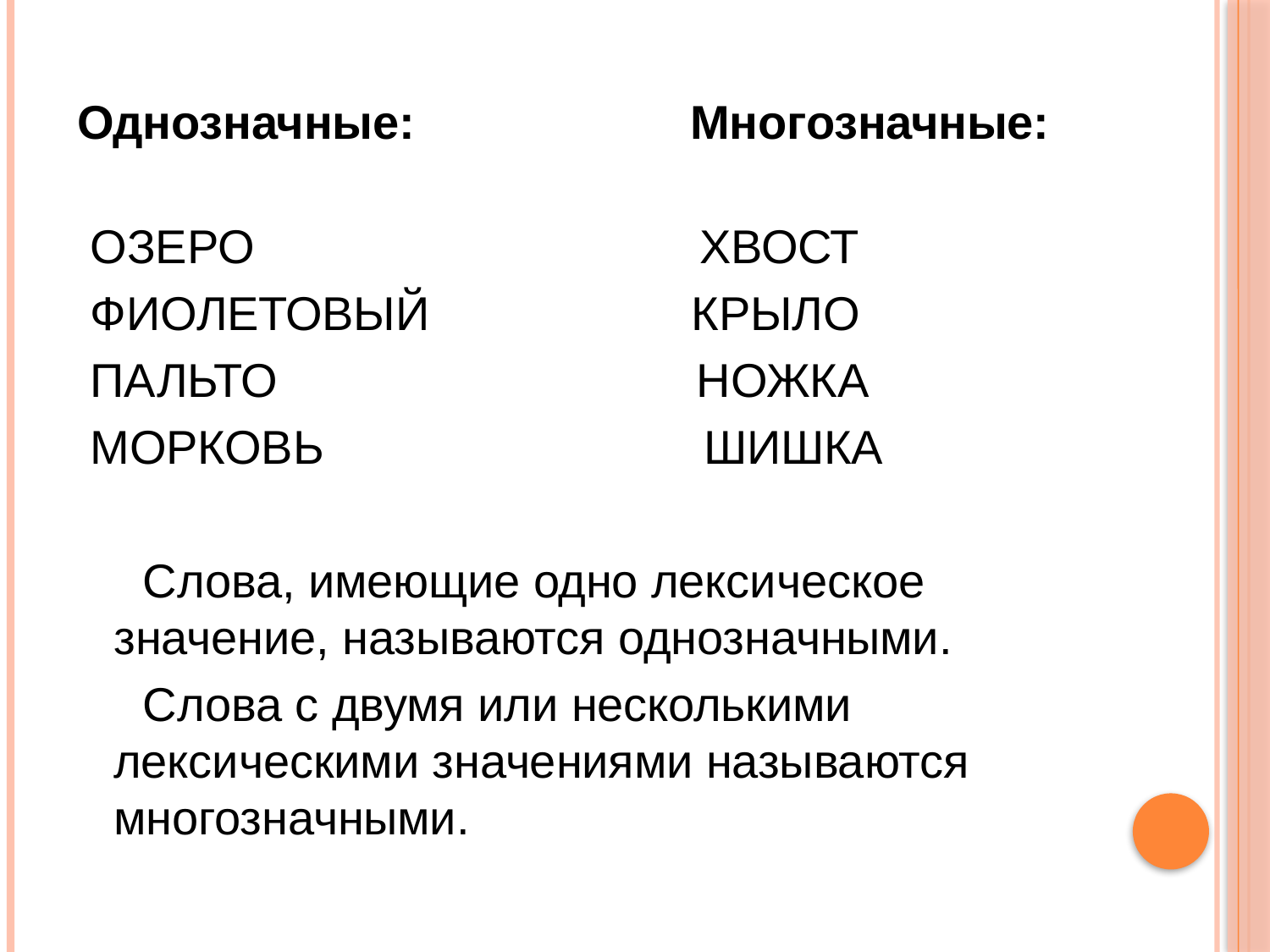

Однозначные:                     Многозначные:
 ОЗЕРО                                  ХВОСТ
 ФИОЛЕТОВЫЙ                    КРЫЛО
 ПАЛЬТО                                НОЖКА
 МОРКОВЬ                             ШИШКА

     Слова, имеющие одно лексическое значение, называются однозначными.
     Слова с двумя или несколькими лексическими значениями называются многозначными.